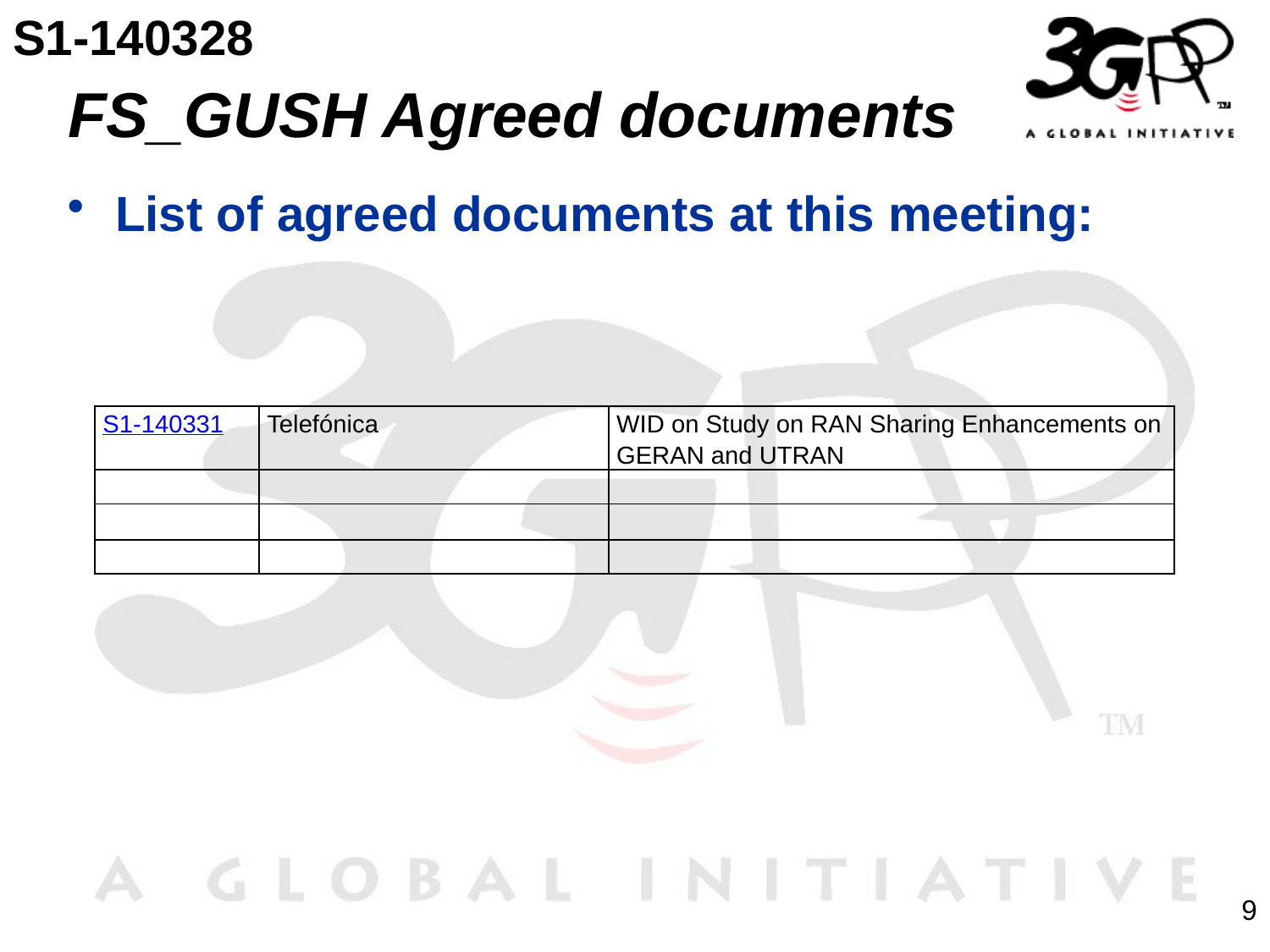

S1-140328
# FS_GUSH Agreed documents
List of agreed documents at this meeting:

| S1-140331 | Telefónica | WID on Study on RAN Sharing Enhancements on GERAN and UTRAN |
| --- | --- | --- |
|  |  |  |
|  |  |  |
|  |  |  |
9